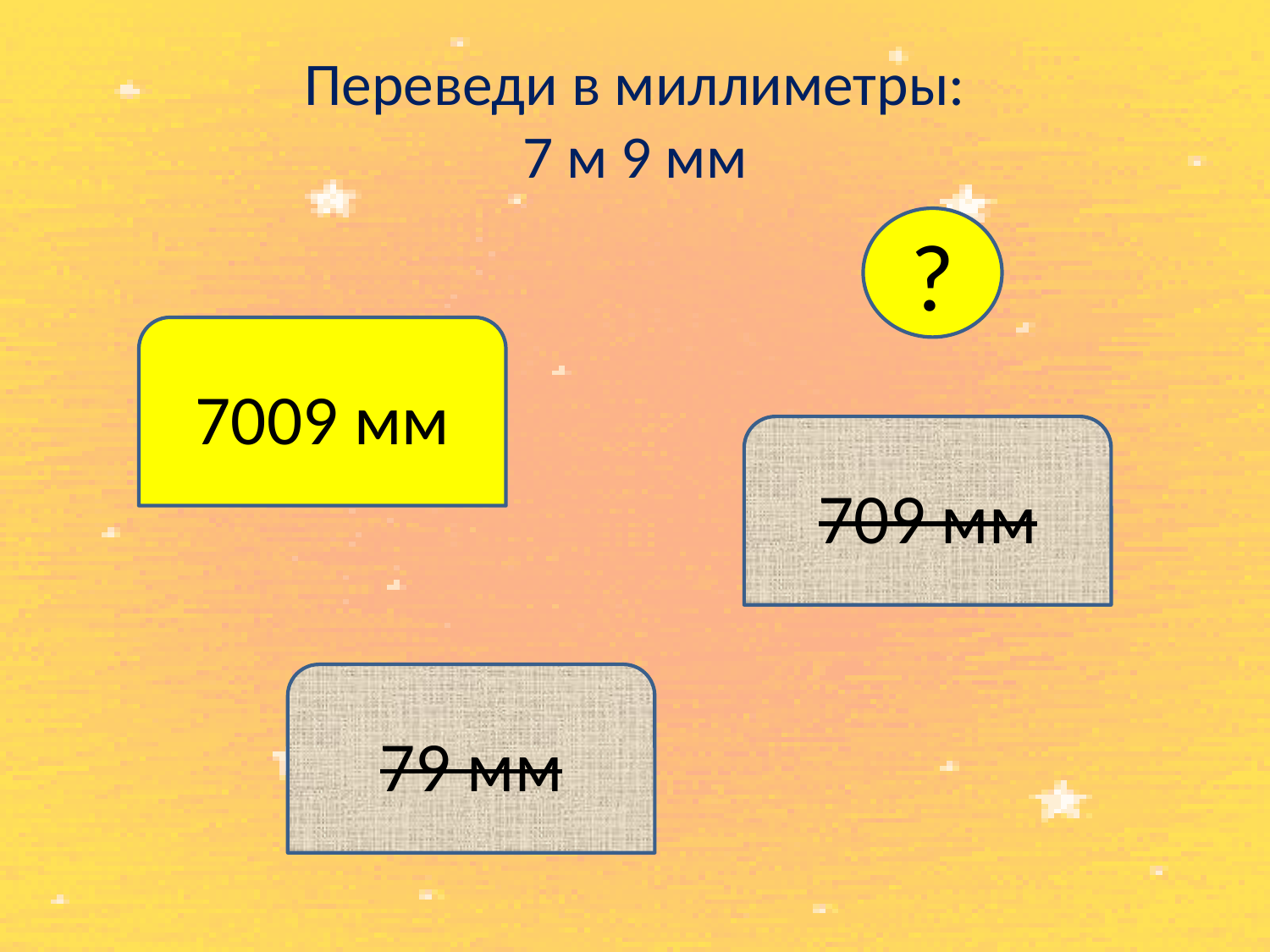

# Переведи в миллиметры: 7 м 9 мм
?
7009 мм
709 мм
79 мм